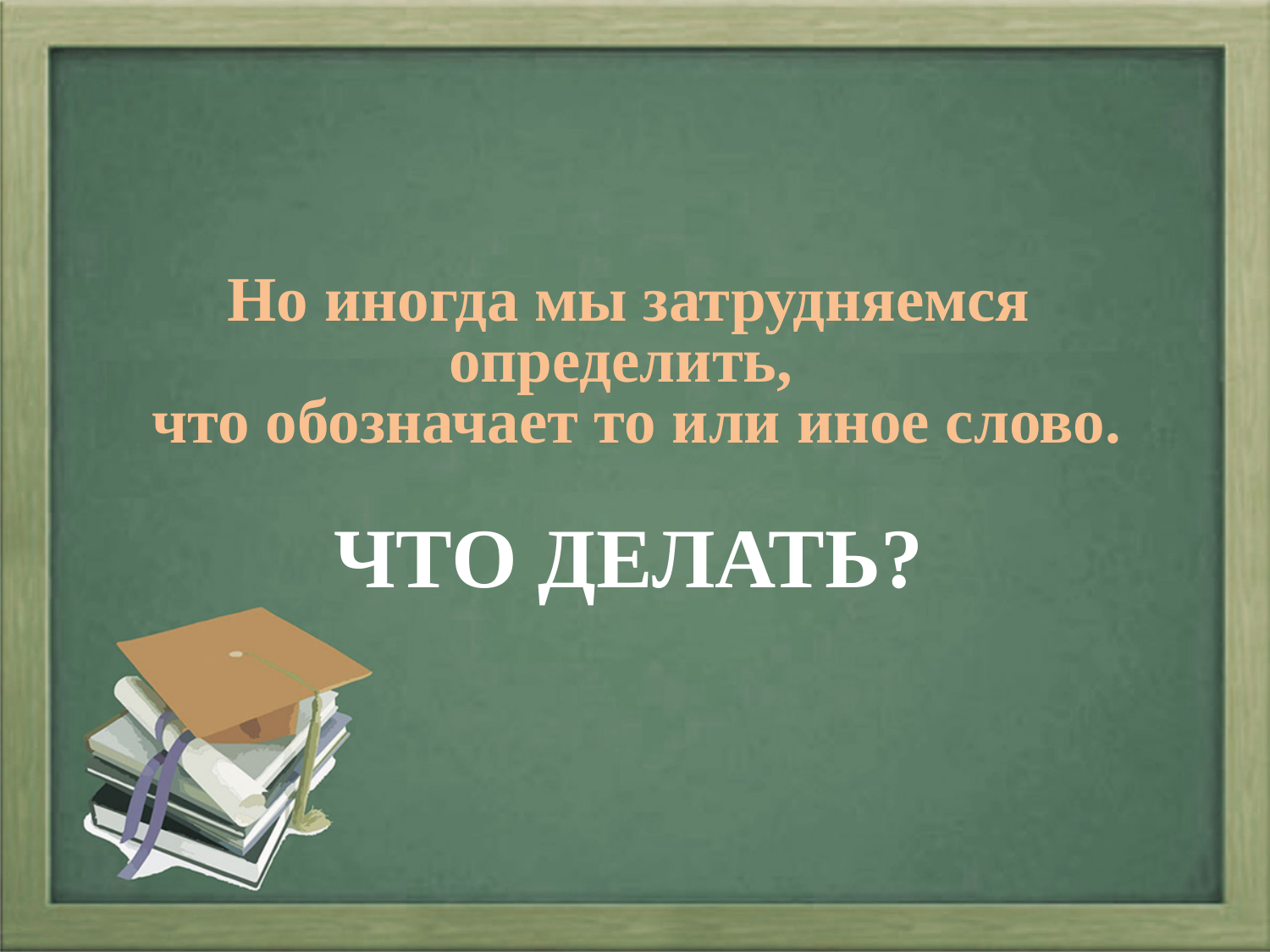

Но иногда мы затрудняемся определить,
 что обозначает то или иное слово.

ЧТО ДЕЛАТЬ?